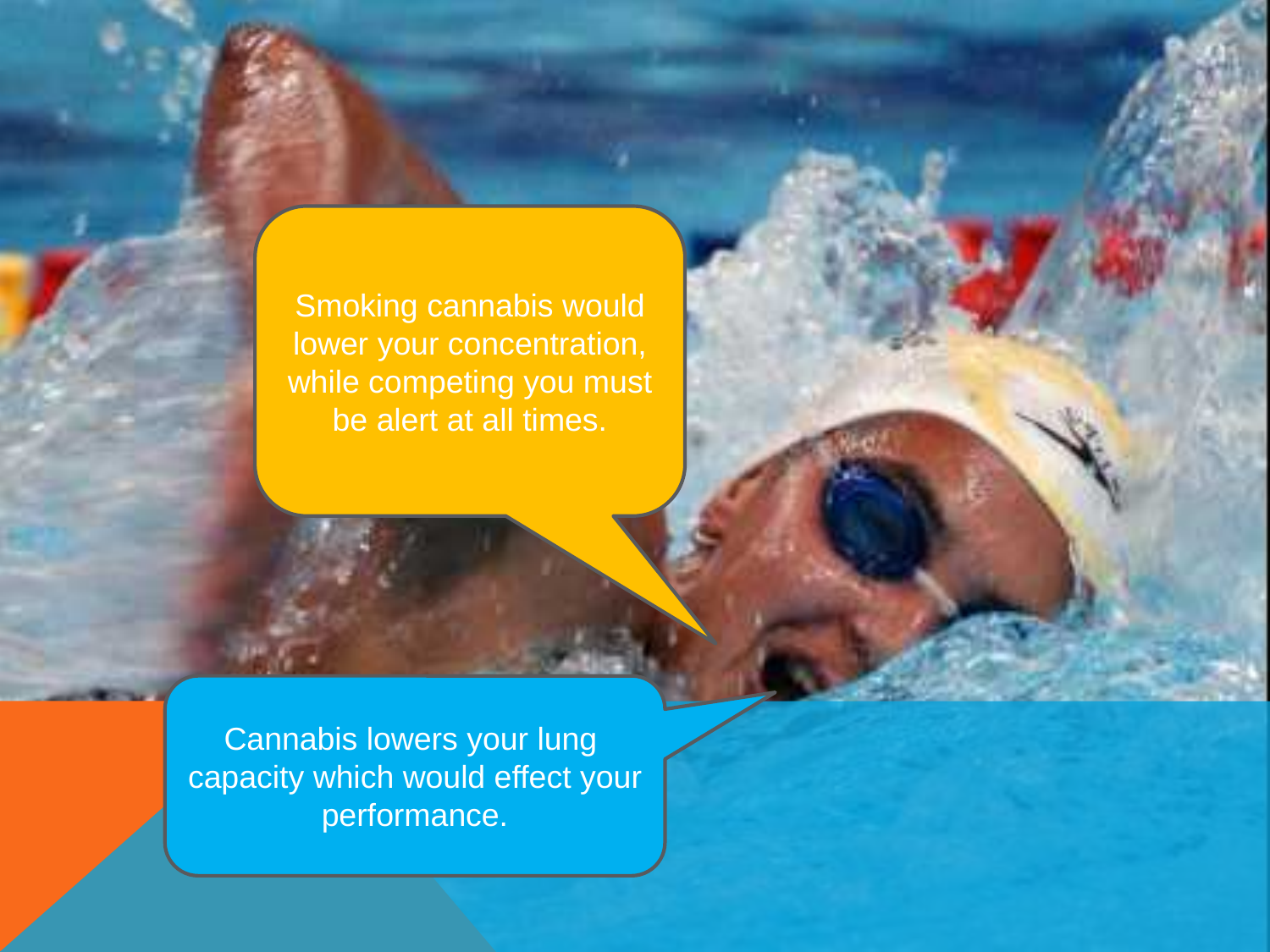

#
Smoking cannabis would lower your concentration, while competing you must be alert at all times.
Cannabis lowers your lung  capacity which would effect your performance.